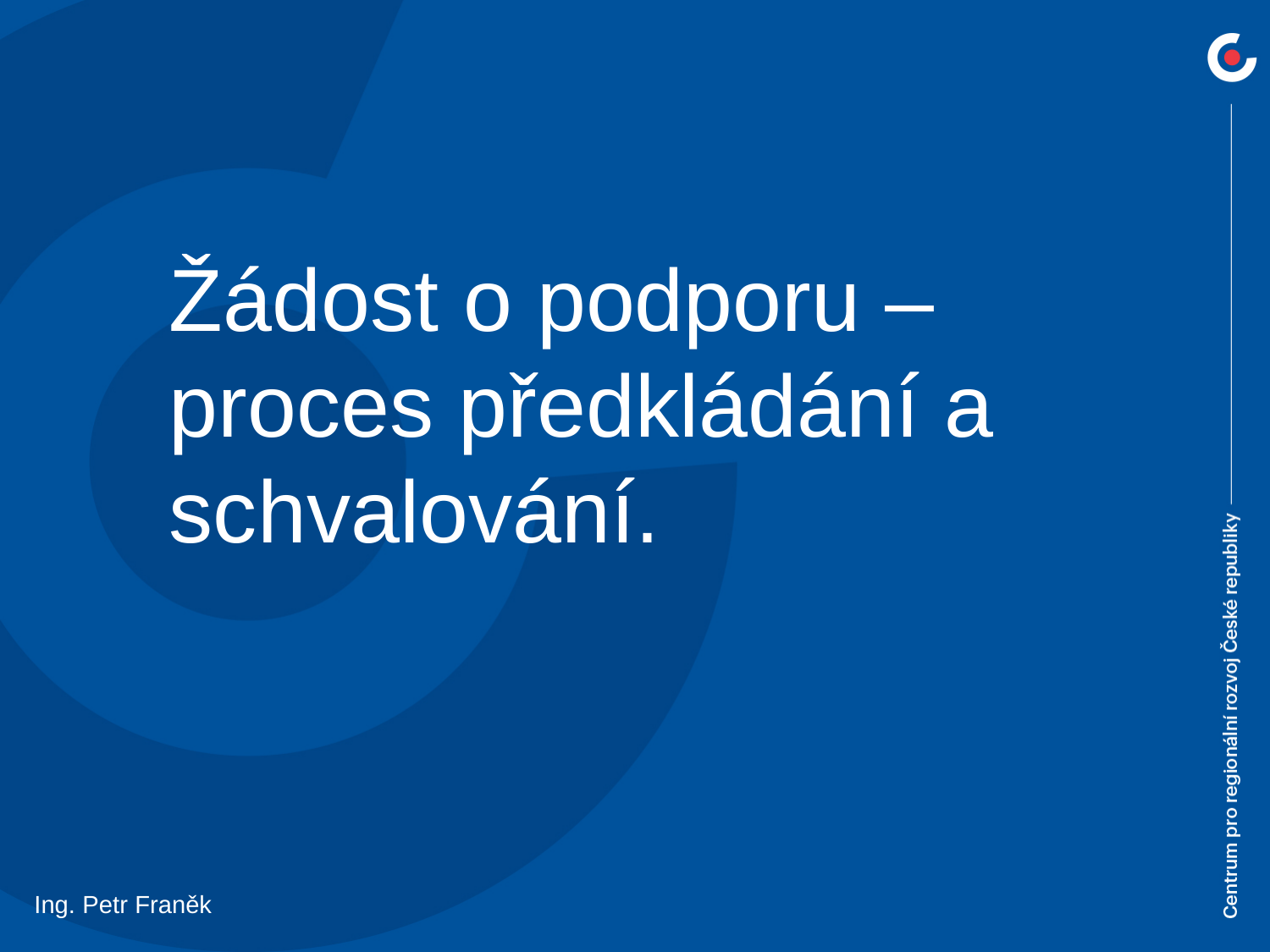

Žádost o podporu – proces předkládání a schvalování.

Ing. Petr Franěk